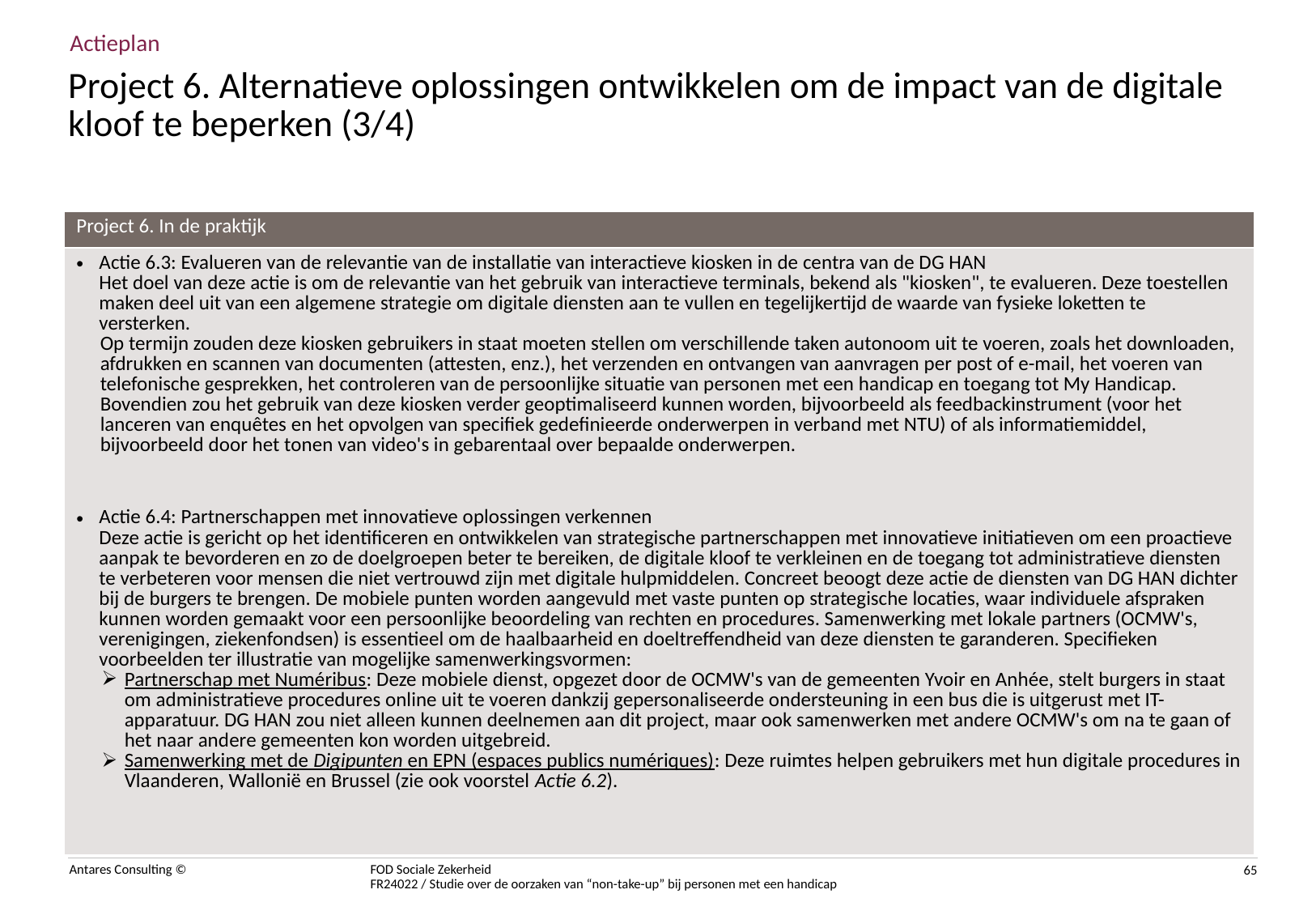

Actieplan
# Project 6. Alternatieve oplossingen ontwikkelen om de impact van de digitale kloof te beperken (3/4)
| Project 6. In de praktijk |
| --- |
| Actie 6.3: Evalueren van de relevantie van de installatie van interactieve kiosken in de centra van de DG HAN Het doel van deze actie is om de relevantie van het gebruik van interactieve terminals, bekend als "kiosken", te evalueren. Deze toestellen maken deel uit van een algemene strategie om digitale diensten aan te vullen en tegelijkertijd de waarde van fysieke loketten te versterken. Op termijn zouden deze kiosken gebruikers in staat moeten stellen om verschillende taken autonoom uit te voeren, zoals het downloaden, afdrukken en scannen van documenten (attesten, enz.), het verzenden en ontvangen van aanvragen per post of e-mail, het voeren van telefonische gesprekken, het controleren van de persoonlijke situatie van personen met een handicap en toegang tot My Handicap. Bovendien zou het gebruik van deze kiosken verder geoptimaliseerd kunnen worden, bijvoorbeeld als feedbackinstrument (voor het lanceren van enquêtes en het opvolgen van specifiek gedefinieerde onderwerpen in verband met NTU) of als informatiemiddel, bijvoorbeeld door het tonen van video's in gebarentaal over bepaalde onderwerpen. |
| Actie 6.4: Partnerschappen met innovatieve oplossingen verkennen Deze actie is gericht op het identificeren en ontwikkelen van strategische partnerschappen met innovatieve initiatieven om een proactieve aanpak te bevorderen en zo de doelgroepen beter te bereiken, de digitale kloof te verkleinen en de toegang tot administratieve diensten te verbeteren voor mensen die niet vertrouwd zijn met digitale hulpmiddelen. Concreet beoogt deze actie de diensten van DG HAN dichter bij de burgers te brengen. De mobiele punten worden aangevuld met vaste punten op strategische locaties, waar individuele afspraken kunnen worden gemaakt voor een persoonlijke beoordeling van rechten en procedures. Samenwerking met lokale partners (OCMW's, verenigingen, ziekenfondsen) is essentieel om de haalbaarheid en doeltreffendheid van deze diensten te garanderen. Specifieken voorbeelden ter illustratie van mogelijke samenwerkingsvormen: Partnerschap met Numéribus: Deze mobiele dienst, opgezet door de OCMW's van de gemeenten Yvoir en Anhée, stelt burgers in staat om administratieve procedures online uit te voeren dankzij gepersonaliseerde ondersteuning in een bus die is uitgerust met IT-apparatuur. DG HAN zou niet alleen kunnen deelnemen aan dit project, maar ook samenwerken met andere OCMW's om na te gaan of het naar andere gemeenten kon worden uitgebreid. Samenwerking met de Digipunten en EPN (espaces publics numériques): Deze ruimtes helpen gebruikers met hun digitale procedures in Vlaanderen, Wallonië en Brussel (zie ook voorstel Actie 6.2). |